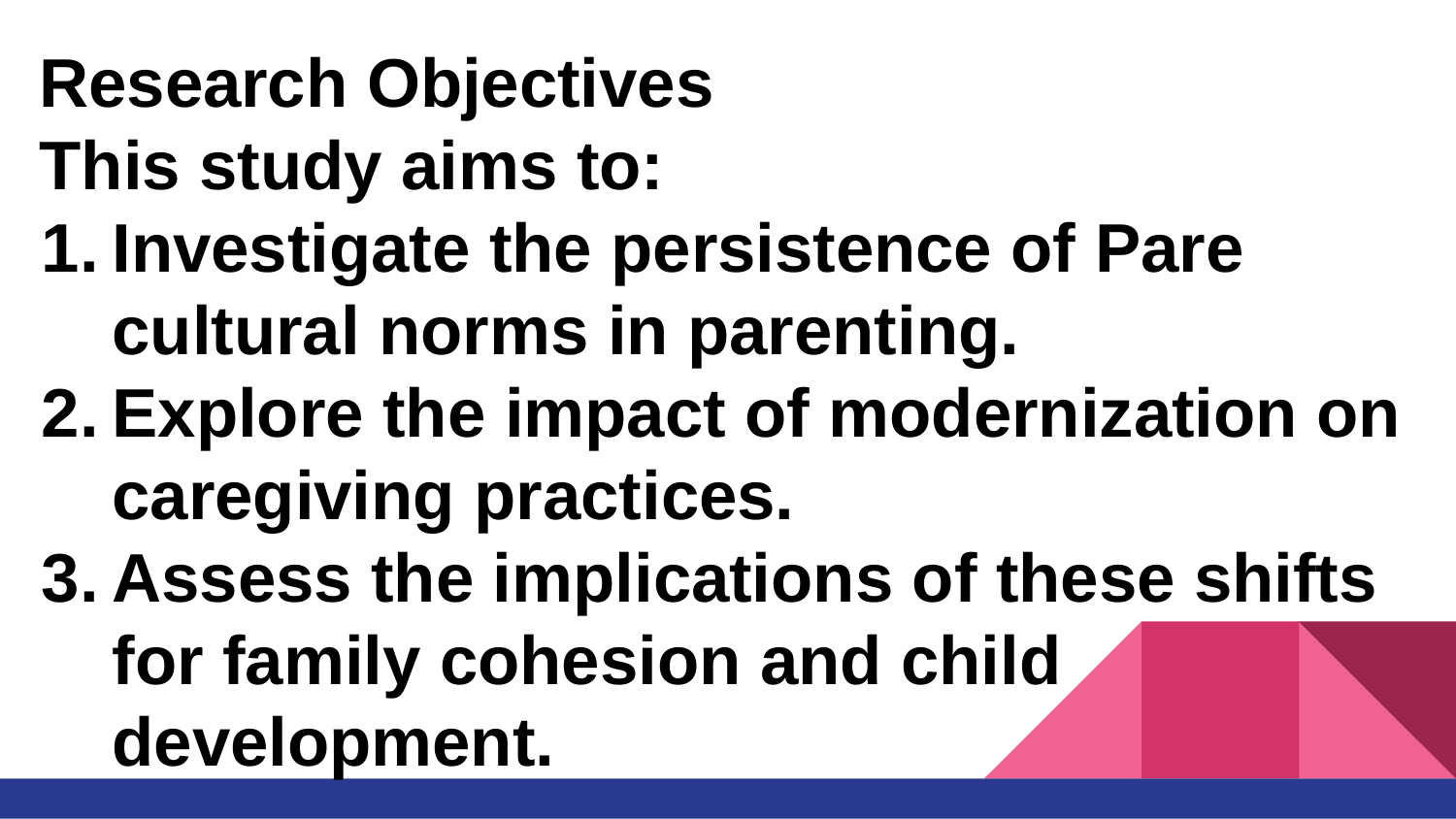

Research Objectives
This study aims to:
Investigate the persistence of Pare cultural norms in parenting.
Explore the impact of modernization on caregiving practices.
Assess the implications of these shifts for family cohesion and child development.